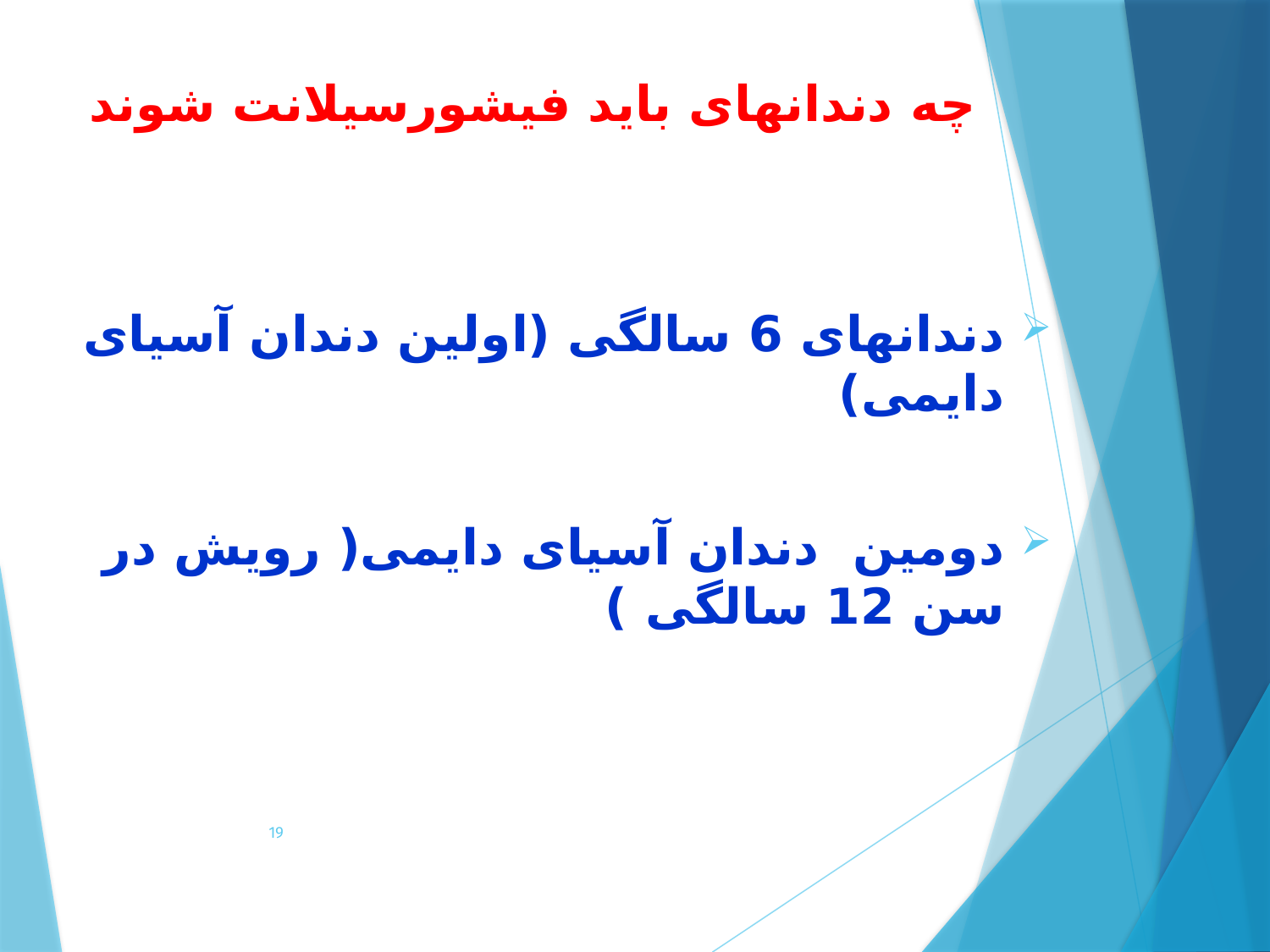

# چه دندانهای باید فیشورسیلانت شوند
دندانهای 6 سالگی (اولین دندان آسیای دایمی)

دومین  دندان آسیای دایمی( رویش در سن 12 سالگی )

19